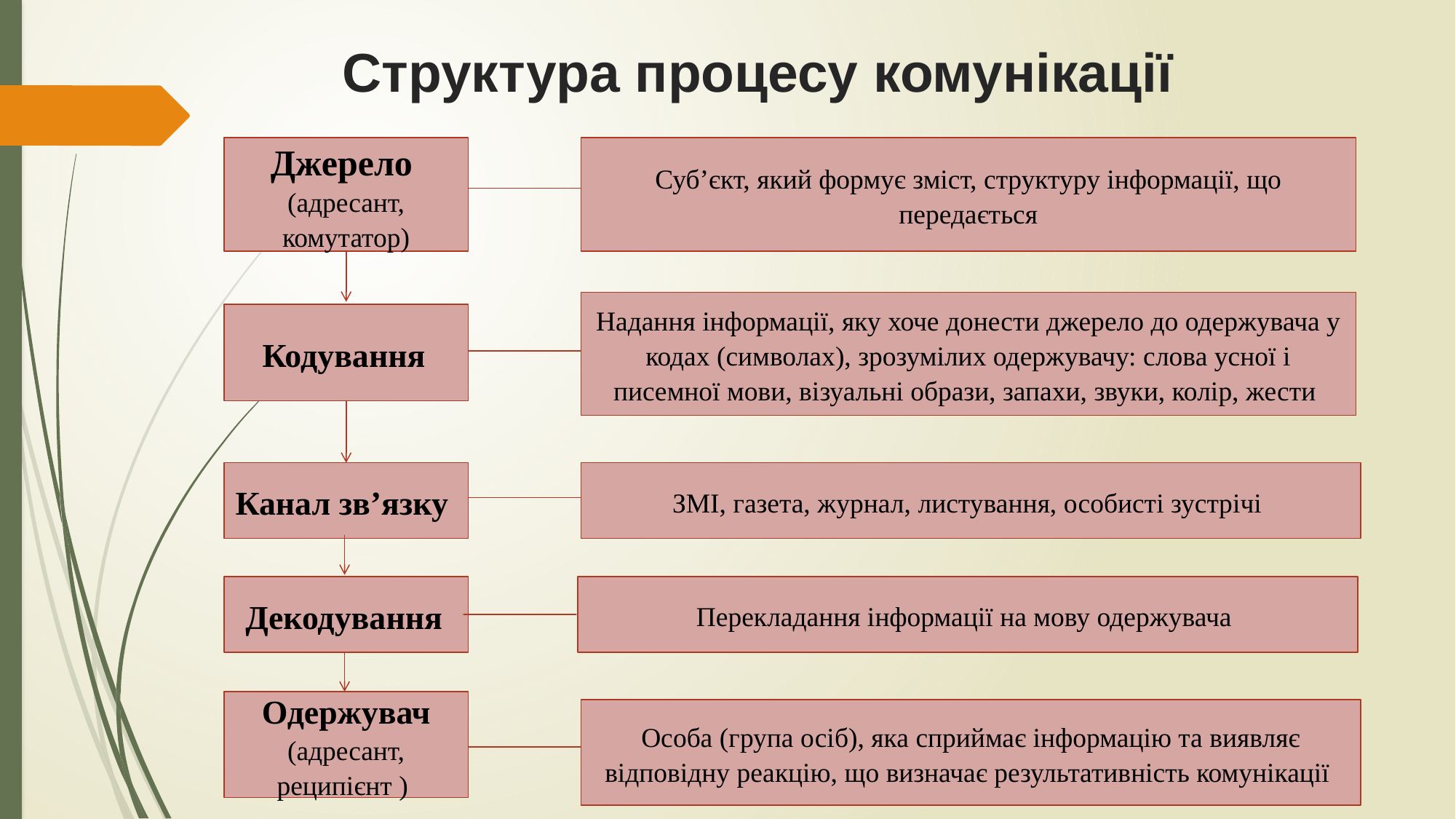

# Структура процесу комунікації
Джерело
(адресант, комутатор)
Кодування
Канал зв’язку
Декодування
Одержувач (адресант, реципієнт )
Суб’єкт, який формує зміст, структуру інформації, що передається
Надання інформації, яку хоче донести джерело до одержувача у кодах (символах), зрозумілих одержувачу: слова усної і писемної мови, візуальні образи, запахи, звуки, колір, жести
ЗМІ, газета, журнал, листування, особисті зустрічі
Перекладання інформації на мову одержувача
Особа (група осіб), яка сприймає інформацію та виявляє відповідну реакцію, що визначає результативність комунікації